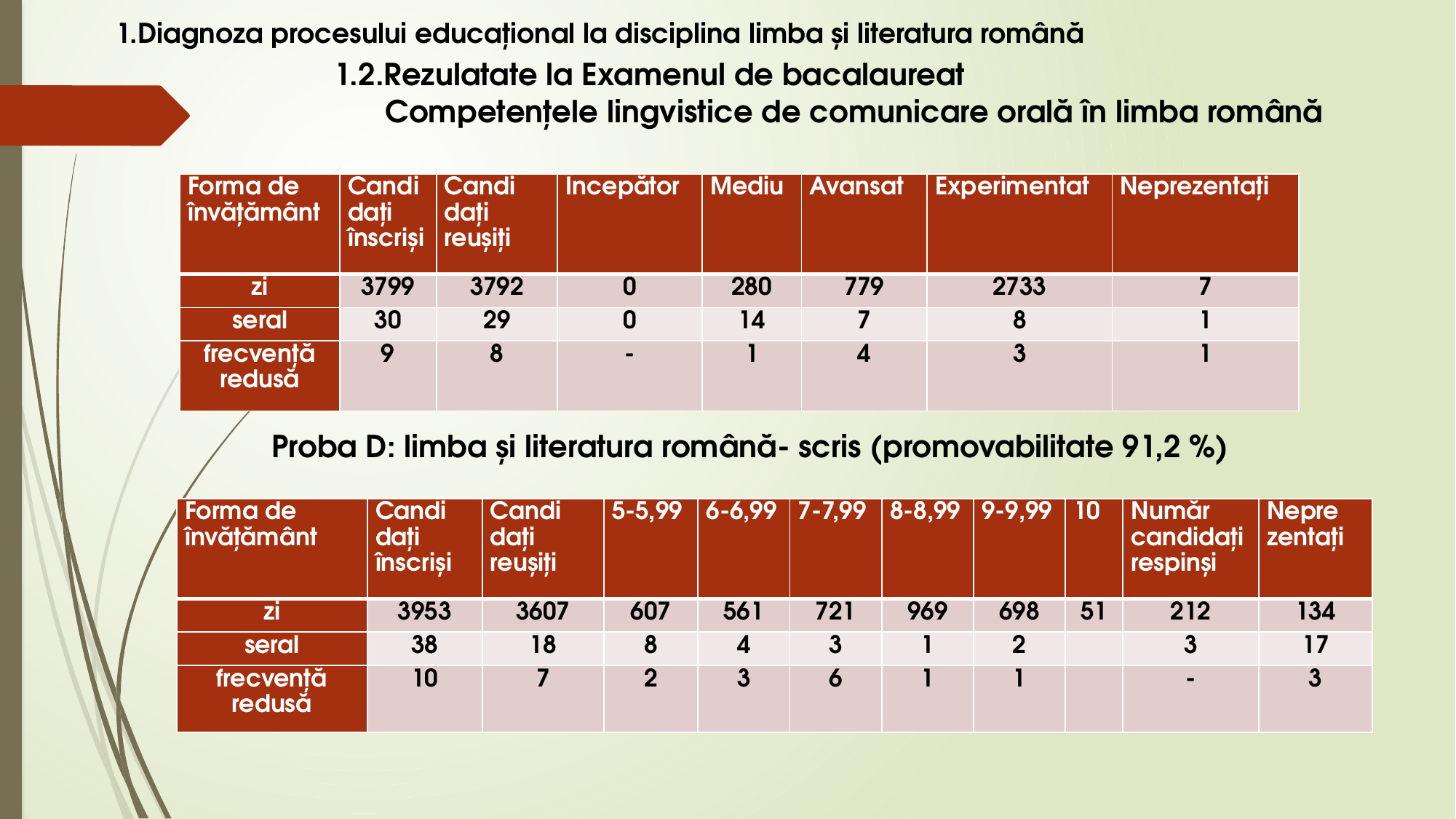

1.Diagnoza procesului educațional la disciplina limba și literatura română
 		1.2.Rezulatate la Examenul de bacalaureat
      		      Competențele lingvistice de comunicare orală în limba română

| Forma de învățământ | Candidați înscriși | Candi dați reușiți | Începător | Mediu | Avansat | Experimentat | Neprezentați |
| --- | --- | --- | --- | --- | --- | --- | --- |
| zi | 3799 | 3792 | 0 | 280 | 779 | 2733 | 7 |
| seral | 30 | 29 | 0 | 14 | 7 | 8 | 1 |
| frecvență redusă | 9 | 8 | - | 1 | 4 | 3 | 1 |
Proba D: limba și literatura română- scris (promovabilitate 91,2 %)

| Forma de învățământ | Candi dați înscriși | Candi dați reușiți | 5-5,99 | 6-6,99 | 7-7,99 | 8-8,99 | 9-9,99 | 10 | Număr candidați respinși | Nepre zentați |
| --- | --- | --- | --- | --- | --- | --- | --- | --- | --- | --- |
| zi | 3953 | 3607 | 607 | 561 | 721 | 969 | 698 | 51 | 212 | 134 |
| seral | 38 | 18 | 8 | 4 | 3 | 1 | 2 |  | 3 | 17 |
| frecvență redusă | 10 | 7 | 2 | 3 | 6 | 1 | 1 |  | - | 3 |